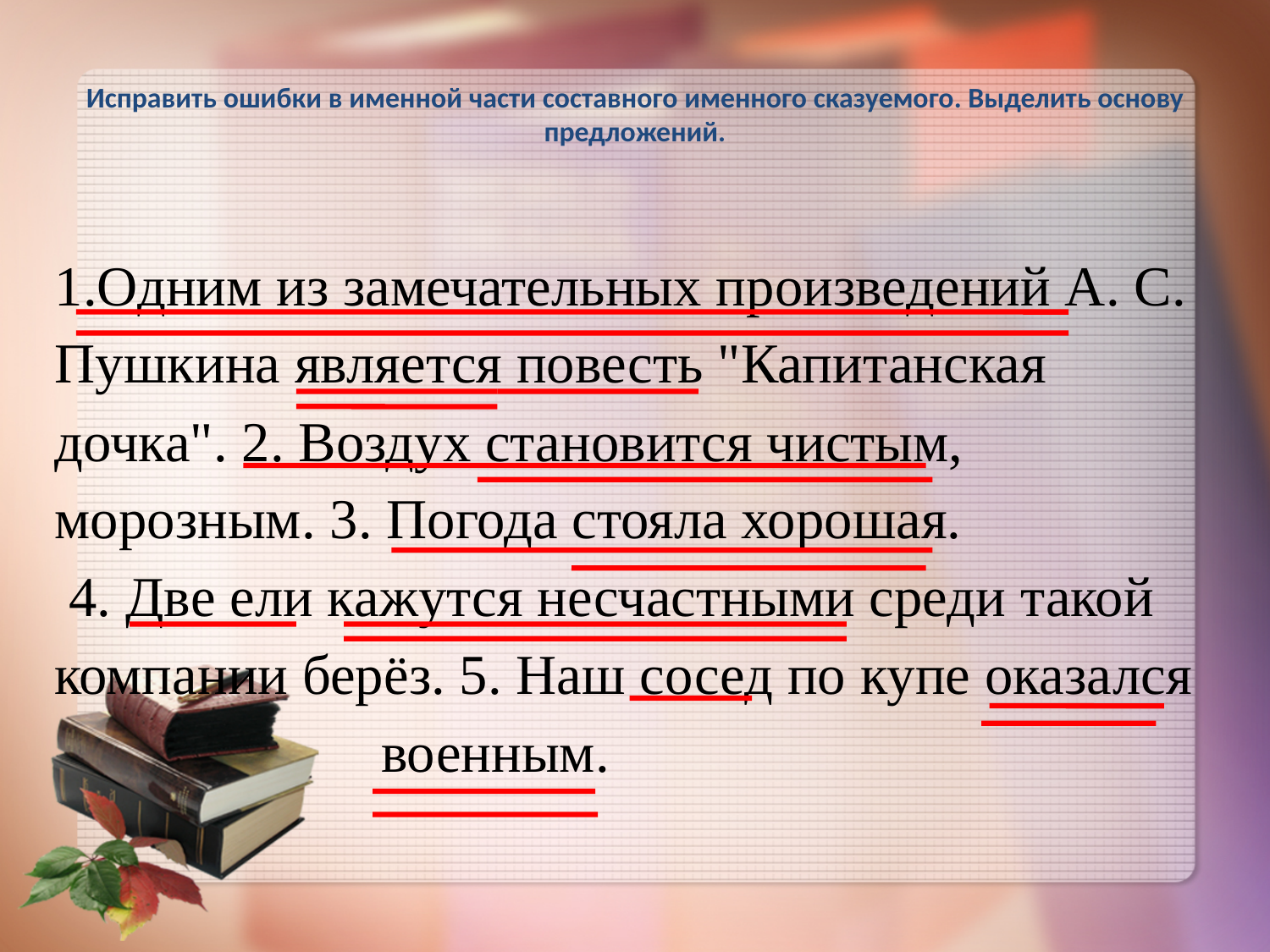

# Исправить ошибки в именной части составного именного сказуемого. Выделить основу предложений.
1.Одним из замечательных произведений А. С. Пушкина является повесть "Капитанская дочка". 2. Воздух становится чистым, морозным. 3. Погода стояла хорошая.
 4. Две ели кажутся несчастными среди такой компании берёз. 5. Наш сосед по купе оказался
                       военным.